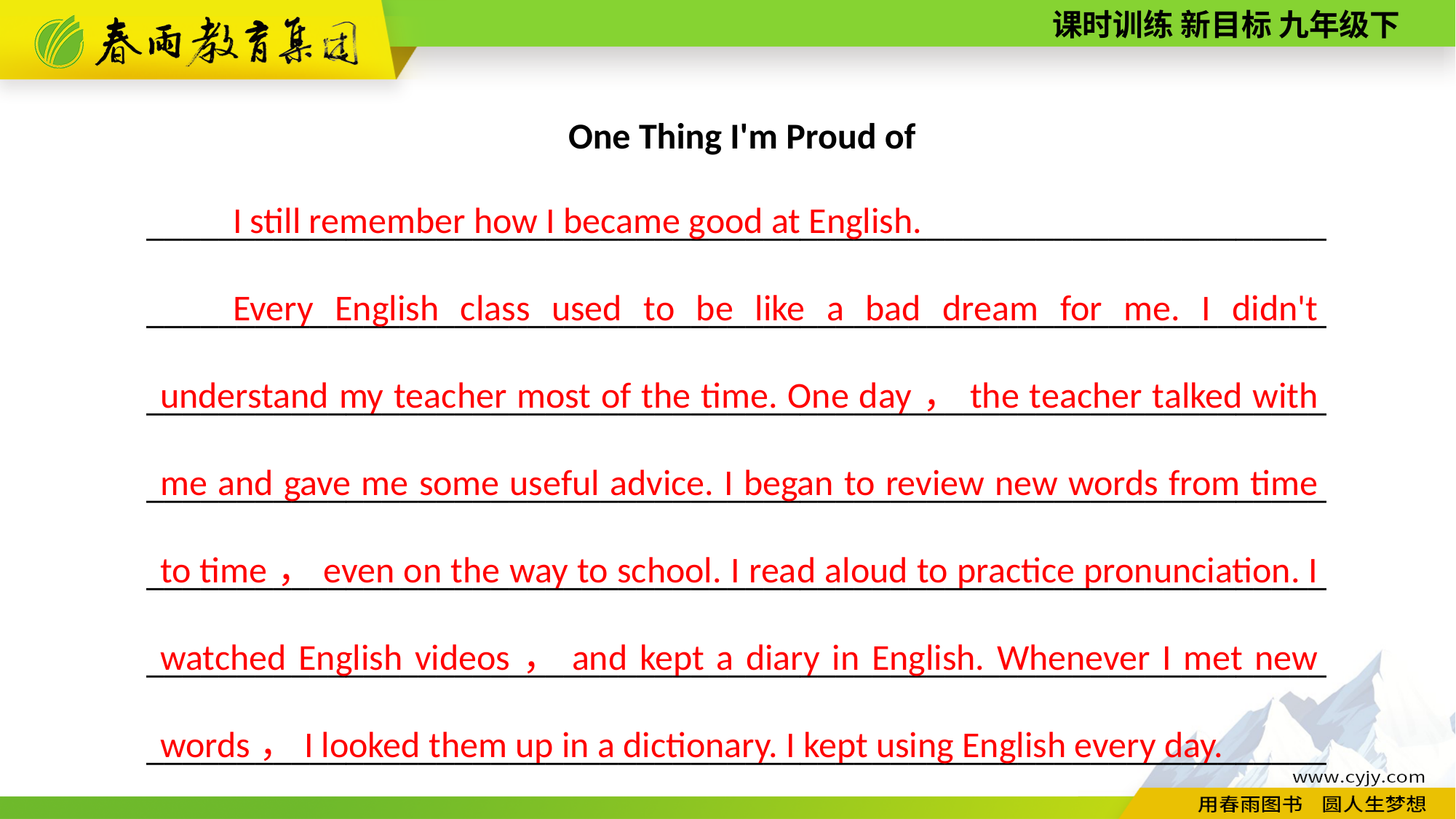

One Thing I'm Proud of
_________________________________________________________________
_________________________________________________________________
_________________________________________________________________
_________________________________________________________________
_________________________________________________________________
_________________________________________________________________
_________________________________________________________________
I still remember how I became good at English.
Every English class used to be like a bad dream for me. I didn't understand my teacher most of the time. One day，the teacher talked with me and gave me some useful advice. I began to review new words from time to time，even on the way to school. I read aloud to practice pronunciation. I watched English videos，and kept a diary in English. Whenever I met new words，I looked them up in a dictionary. I kept using English every day.